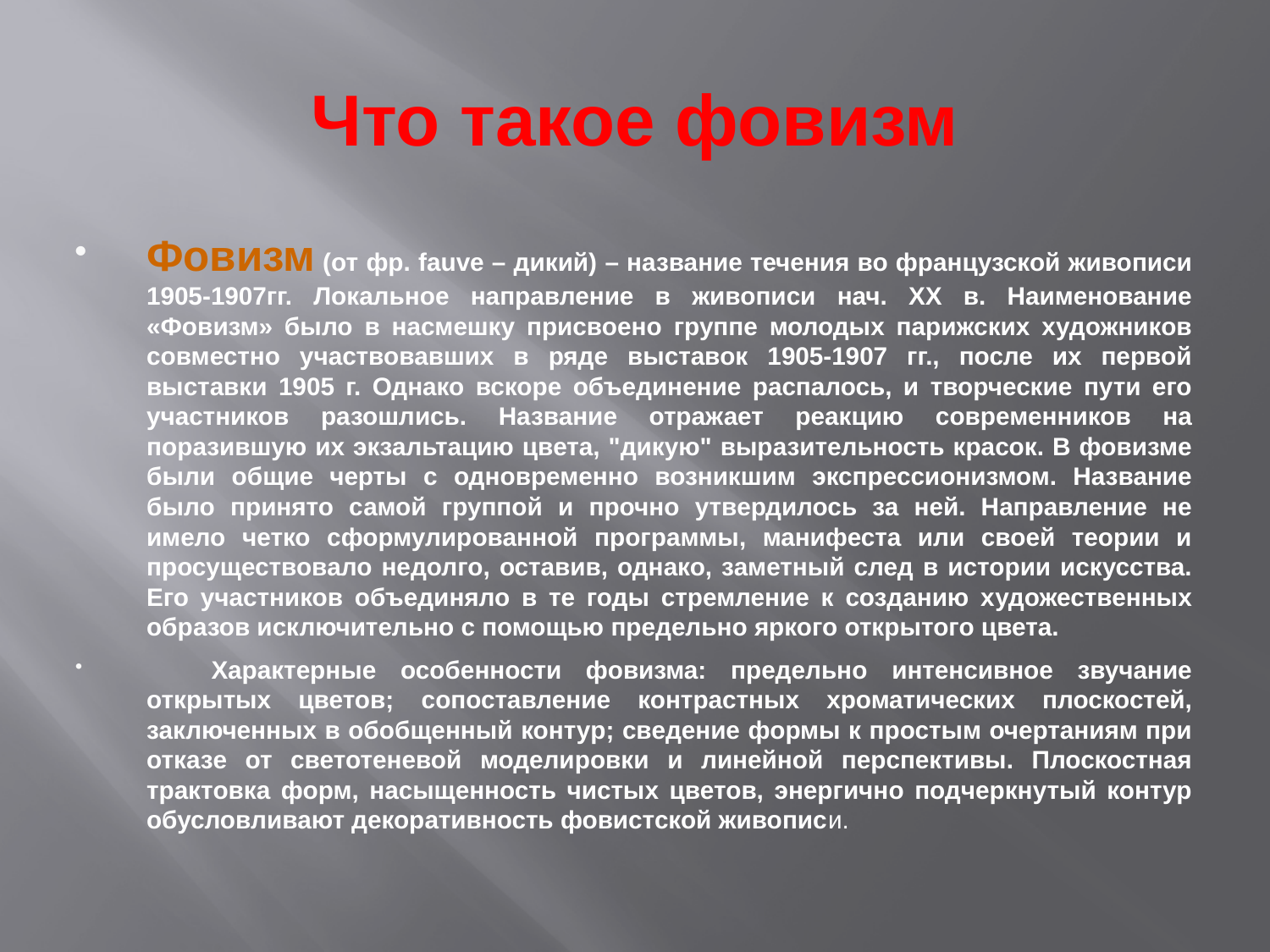

# Что такое фовизм
Фовизм (от фр. fauve – дикий) – название течения во французской живописи 1905-1907гг. Локальное направление в живописи нач. XX в. Наименование «Фовизм» было в насмешку присвоено группе молодых парижских художников совместно участвовавших в ряде выставок 1905-1907 гг., после их первой выставки 1905 г. Однако вскоре объединение распалось, и творческие пути его участников разошлись. Название отражает реакцию современников на поразившую их экзальтацию цвета, "дикую" выразительность красок. В фовизме были общие черты с одновременно возникшим экспрессионизмом. Название было принято самой группой и прочно утвердилось за ней. Направление не имело четко сформулированной программы, манифеста или своей теории и просуществовало недолго, оставив, однако, заметный след в истории искусства. Его участников объединяло в те годы стремление к созданию художественных образов исключительно с помощью предельно яркого открытого цвета.
	Характерные особенности фовизма: предельно интенсивное звучание открытых цветов; сопоставление контрастных хроматических плоскостей, заключенных в обобщенный контур; сведение формы к простым очертаниям при отказе от светотеневой моделировки и линейной перспективы. Плоскостная трактовка форм, насыщенность чистых цветов, энергично подчеркнутый контур обусловливают декоративность фовистской живописи.